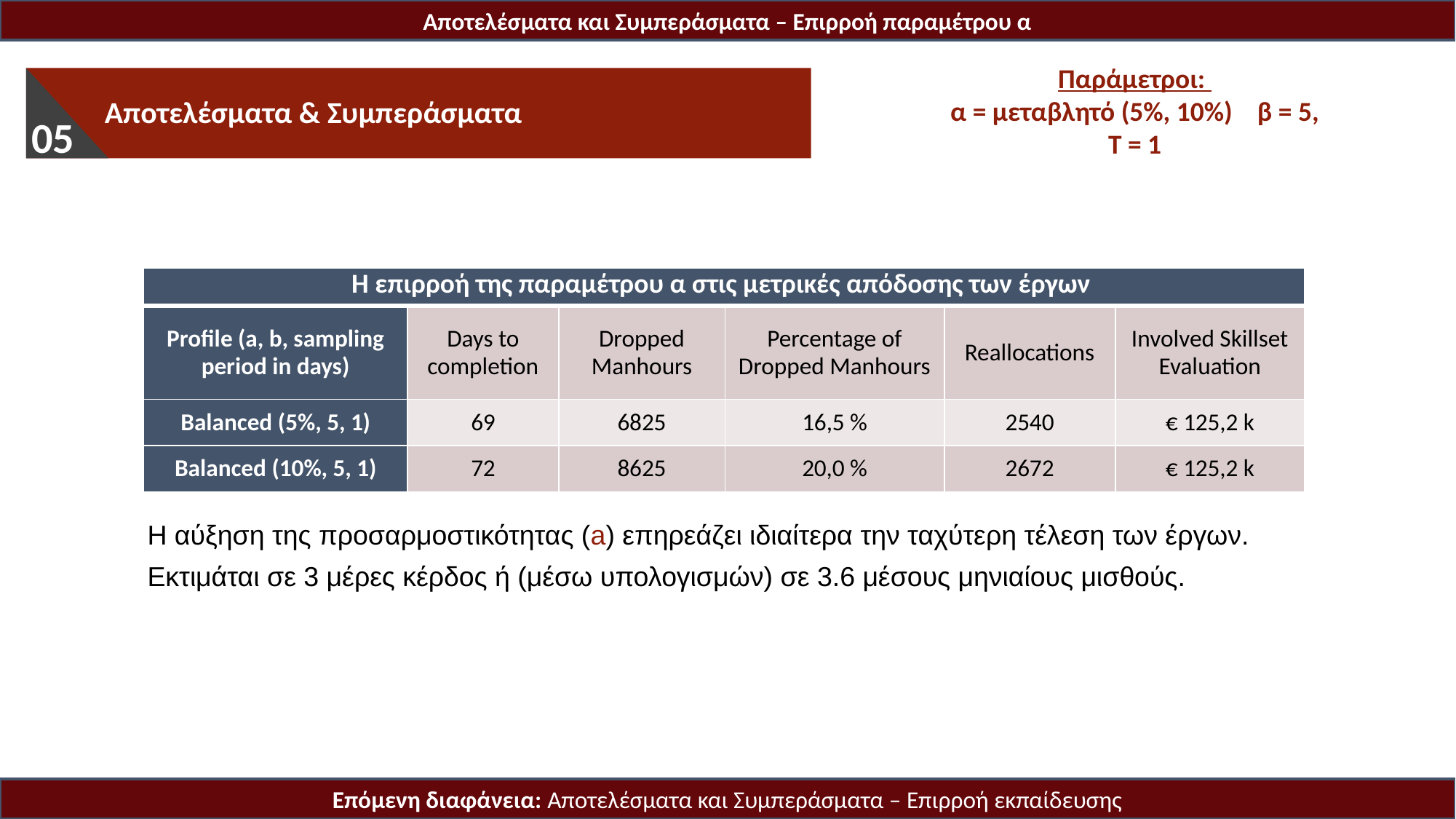

Αποτελέσματα και Συμπεράσματα – Επιρροή παραμέτρου α
Παράμετροι:
α = μεταβλητό (5%, 10%)    β = 5,
Τ = 1

 Προτεινόμενη Μοντελοποίηση
01
 Αποτελέσματα & Συμπεράσματα
03
05
| Η επιρροή της παραμέτρου α στις μετρικές απόδοσης των έργων |  |  |  |  |  |
| --- | --- | --- | --- | --- | --- |
| Profile (a, b, sampling period in days) | Days to completion | Dropped Manhours | Percentage of Dropped Manhours | Reallocations | Involved Skillset Evaluation |
| Balanced (5%, 5, 1) | 69 | 6825 | 16,5 % | 2540 | € 125,2 k |
| Balanced (10%, 5, 1) | 72 | 8625 | 20,0 % | 2672 | € 125,2 k |
Η αύξηση της προσαρμοστικότητας (a) επηρεάζει ιδιαίτερα την ταχύτερη τέλεση των έργων.
Εκτιμάται σε 3 μέρες κέρδος ή (μέσω υπολογισμών) σε 3.6 μέσους μηνιαίους μισθούς.
06
Επόμενη διαφάνεια: Αποτελέσματα και Συμπεράσματα – Επιρροή εκπαίδευσης